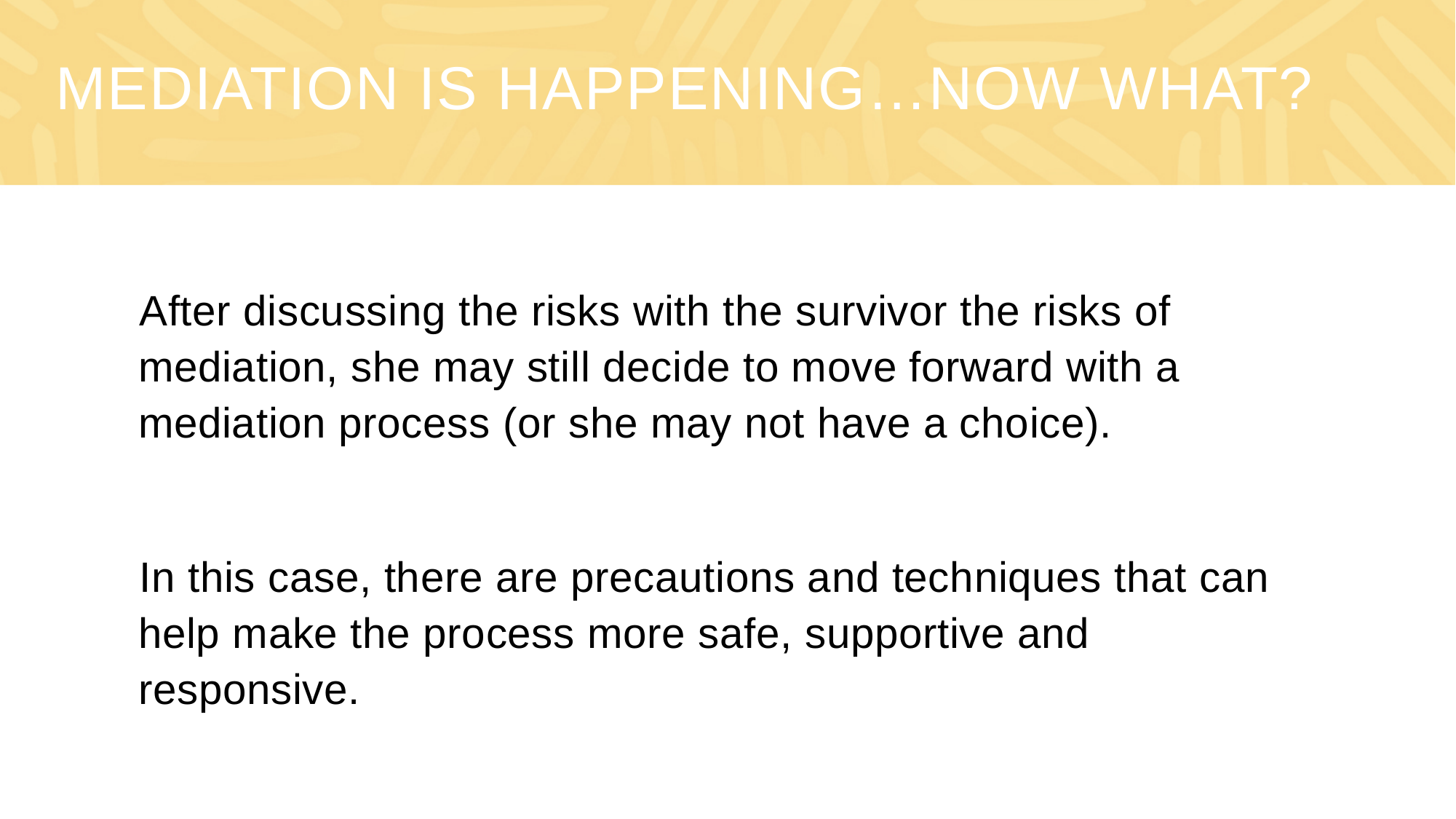

# Mediation is happening…now what?
After discussing the risks with the survivor the risks of mediation, she may still decide to move forward with a mediation process (or she may not have a choice).

In this case, there are precautions and techniques that can help make the process more safe, supportive and responsive.